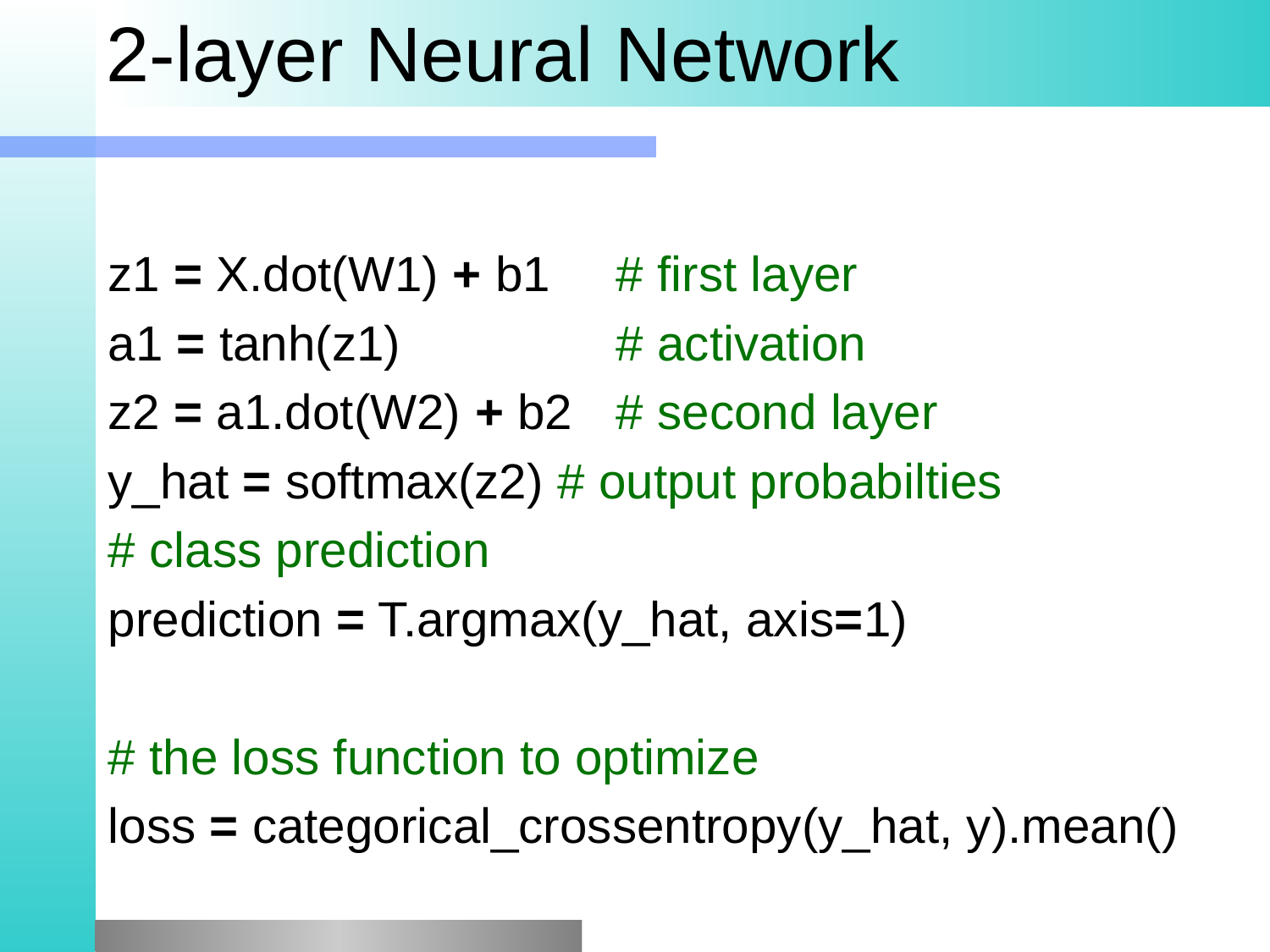

# 2-layer Neural Network
z1 = X.dot(W1) + b1	# first layer
a1 = tanh(z1)		# activation
z2 = a1.dot(W2) + b2	# second layer
y_hat = softmax(z2) # output probabilties
# class prediction
prediction = T.argmax(y_hat, axis=1)

# the loss function to optimize
loss = categorical_crossentropy(y_hat, y).mean()